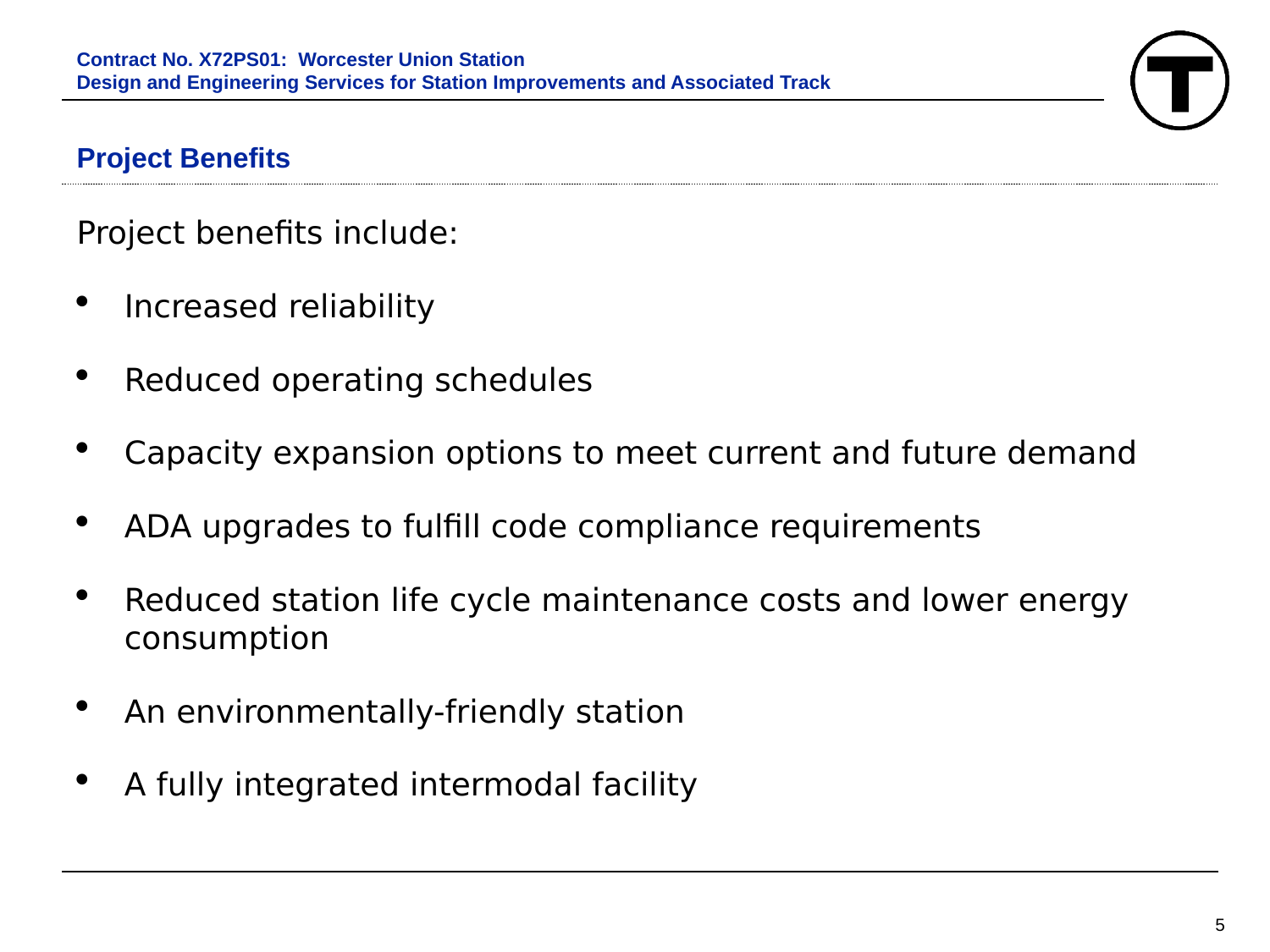

Contract No. X72PS01:  Worcester Union Station
Design and Engineering Services for Station Improvements and Associated Track
# Project Benefits
Project benefits include:
Increased reliability
Reduced operating schedules
Capacity expansion options to meet current and future demand
ADA upgrades to fulfill code compliance requirements
Reduced station life cycle maintenance costs and lower energy consumption
An environmentally-friendly station
A fully integrated intermodal facility